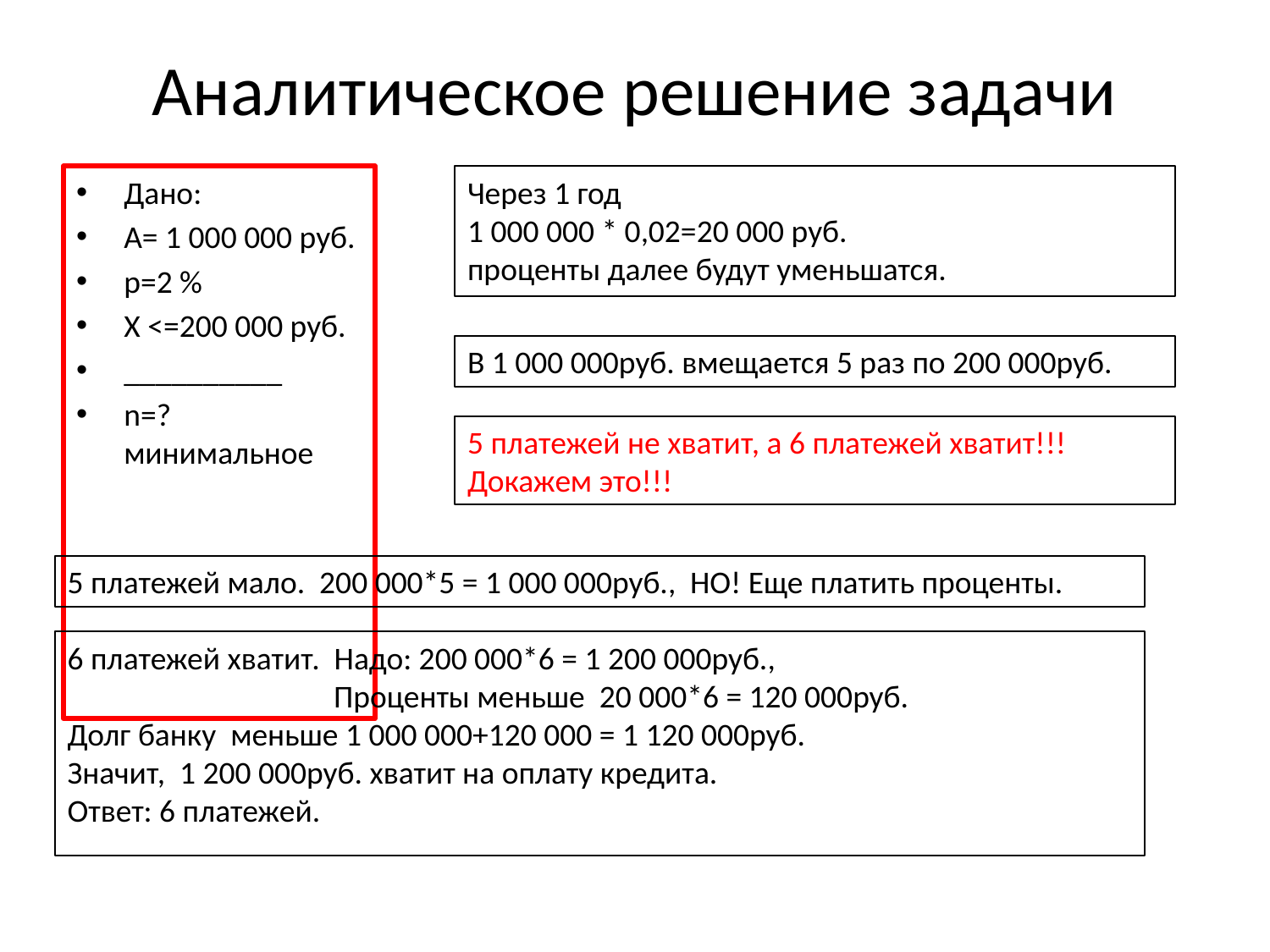

# Аналитическое решение задачи
Дано:
А= 1 000 000 руб.
р=2 %
Х <=200 000 руб.
__________
n=? минимальное
Через 1 год
1 000 000 * 0,02=20 000 руб.
проценты далее будут уменьшатся.

В 1 000 000руб. вмещается 5 раз по 200 000руб.
5 платежей не хватит, а 6 платежей хватит!!! Докажем это!!!
5 платежей мало.  200 000*5 = 1 000 000руб.,  НО! Еще платить проценты.
6 платежей хватит.  Надо: 200 000*6 = 1 200 000руб.,
                                     Проценты меньше  20 000*6 = 120 000руб.
Долг банку  меньше 1 000 000+120 000 = 1 120 000руб.
Значит,  1 200 000руб. хватит на оплату кредита.
Ответ: 6 платежей.